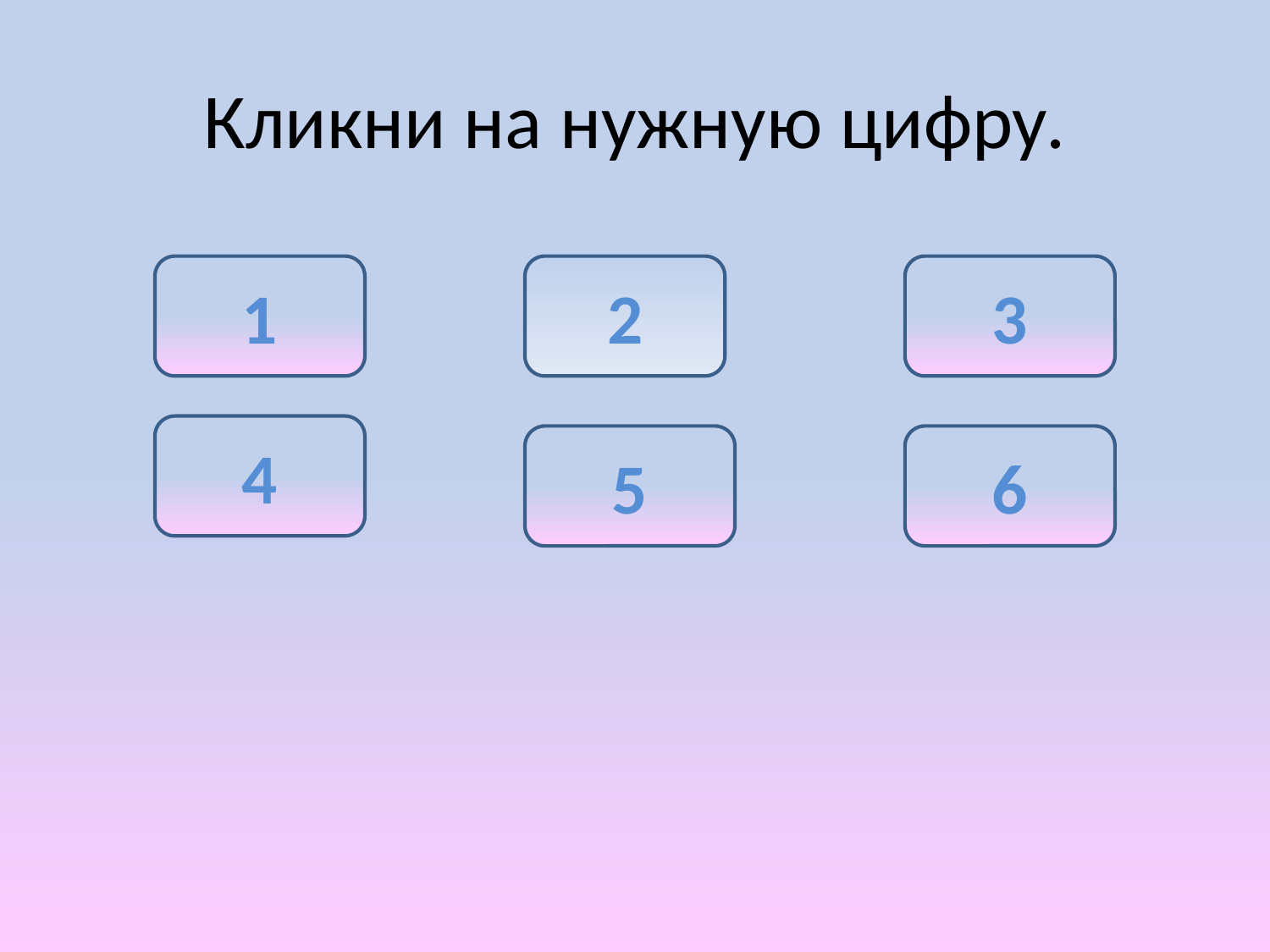

# Кликни на нужную цифру.

1
2
3
4
5
6